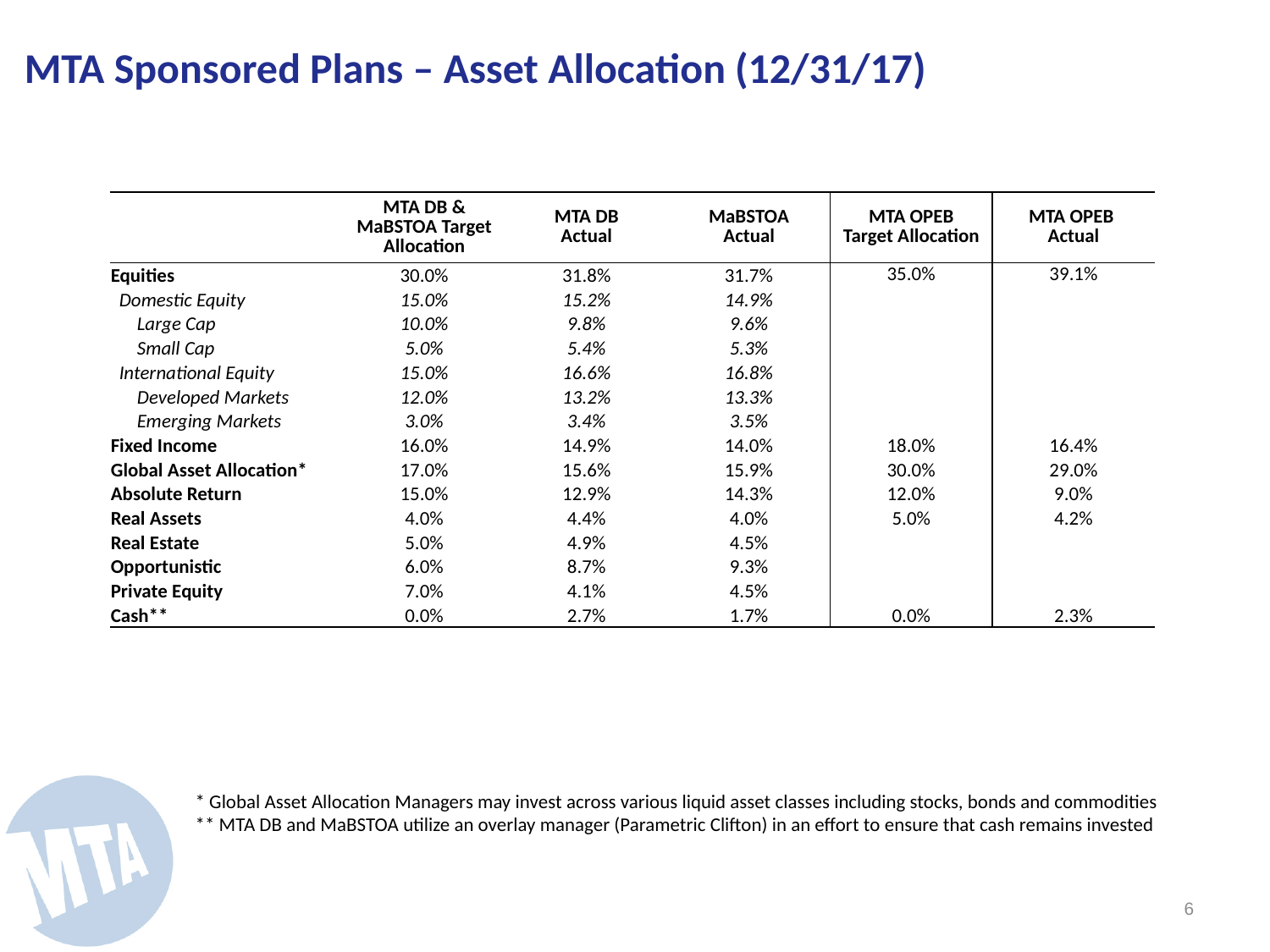

MTA Sponsored Plans – Asset Allocation (12/31/17)
|  | MTA DB & MaBSTOA Target Allocation | MTA DB Actual | MaBSTOA Actual | MTA OPEB Target Allocation | MTA OPEB Actual |
| --- | --- | --- | --- | --- | --- |
| Equities | 30.0% | 31.8% | 31.7% | 35.0% | 39.1% |
| Domestic Equity | 15.0% | 15.2% | 14.9% |  |  |
| Large Cap | 10.0% | 9.8% | 9.6% |  |  |
| Small Cap | 5.0% | 5.4% | 5.3% |  |  |
| International Equity | 15.0% | 16.6% | 16.8% |  |  |
| Developed Markets | 12.0% | 13.2% | 13.3% |  |  |
| Emerging Markets | 3.0% | 3.4% | 3.5% |  |  |
| Fixed Income | 16.0% | 14.9% | 14.0% | 18.0% | 16.4% |
| Global Asset Allocation\* | 17.0% | 15.6% | 15.9% | 30.0% | 29.0% |
| Absolute Return | 15.0% | 12.9% | 14.3% | 12.0% | 9.0% |
| Real Assets | 4.0% | 4.4% | 4.0% | 5.0% | 4.2% |
| Real Estate | 5.0% | 4.9% | 4.5% |  |  |
| Opportunistic | 6.0% | 8.7% | 9.3% |  |  |
| Private Equity | 7.0% | 4.1% | 4.5% |  |  |
| Cash\*\* | 0.0% | 2.7% | 1.7% | 0.0% | 2.3% |
* Global Asset Allocation Managers may invest across various liquid asset classes including stocks, bonds and commodities
** MTA DB and MaBSTOA utilize an overlay manager (Parametric Clifton) in an effort to ensure that cash remains invested
6